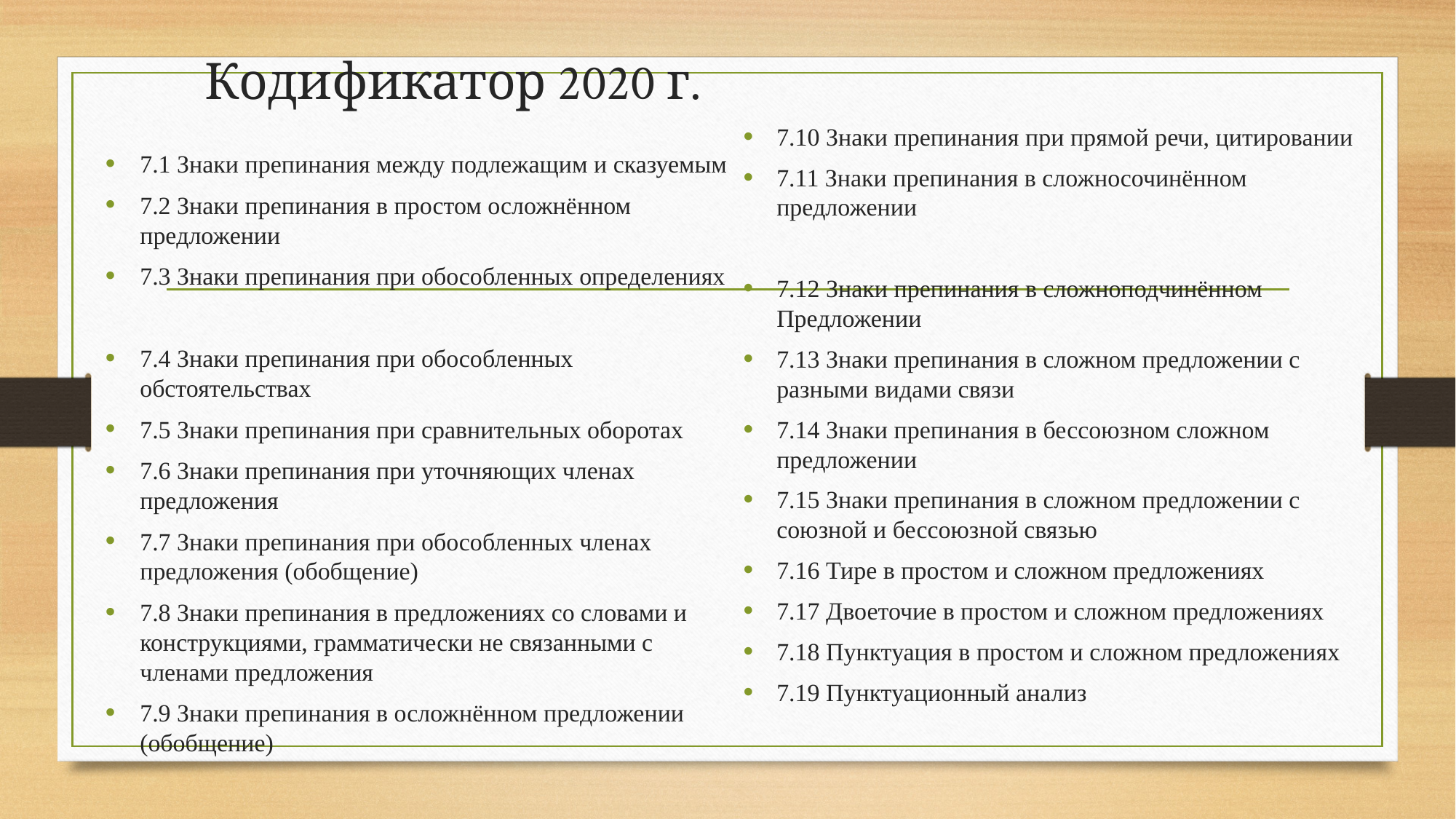

# Кодификатор 2020 г.
7.10 Знаки препинания при прямой речи, цитировании
7.11 Знаки препинания в сложносочинённом предложении

7.12 Знаки препинания в сложноподчинённом Предложении
7.13 Знаки препинания в сложном предложении с разными видами связи
7.14 Знаки препинания в бессоюзном сложном предложении
7.15 Знаки препинания в сложном предложении с союзной и бессоюзной связью
7.16 Тире в простом и сложном предложениях
7.17 Двоеточие в простом и сложном предложениях
7.18 Пунктуация в простом и сложном предложениях
7.19 Пунктуационный анализ
7.1 Знаки препинания между подлежащим и сказуемым
7.2 Знаки препинания в простом осложнённом предложении
7.3 Знаки препинания при обособленных определениях

7.4 Знаки препинания при обособленных обстоятельствах
7.5 Знаки препинания при сравнительных оборотах
7.6 Знаки препинания при уточняющих членах предложения
7.7 Знаки препинания при обособленных членах предложения (обобщение)
7.8 Знаки препинания в предложениях со словами и конструкциями, грамматически не связанными с членами предложения
7.9 Знаки препинания в осложнённом предложении (обобщение)